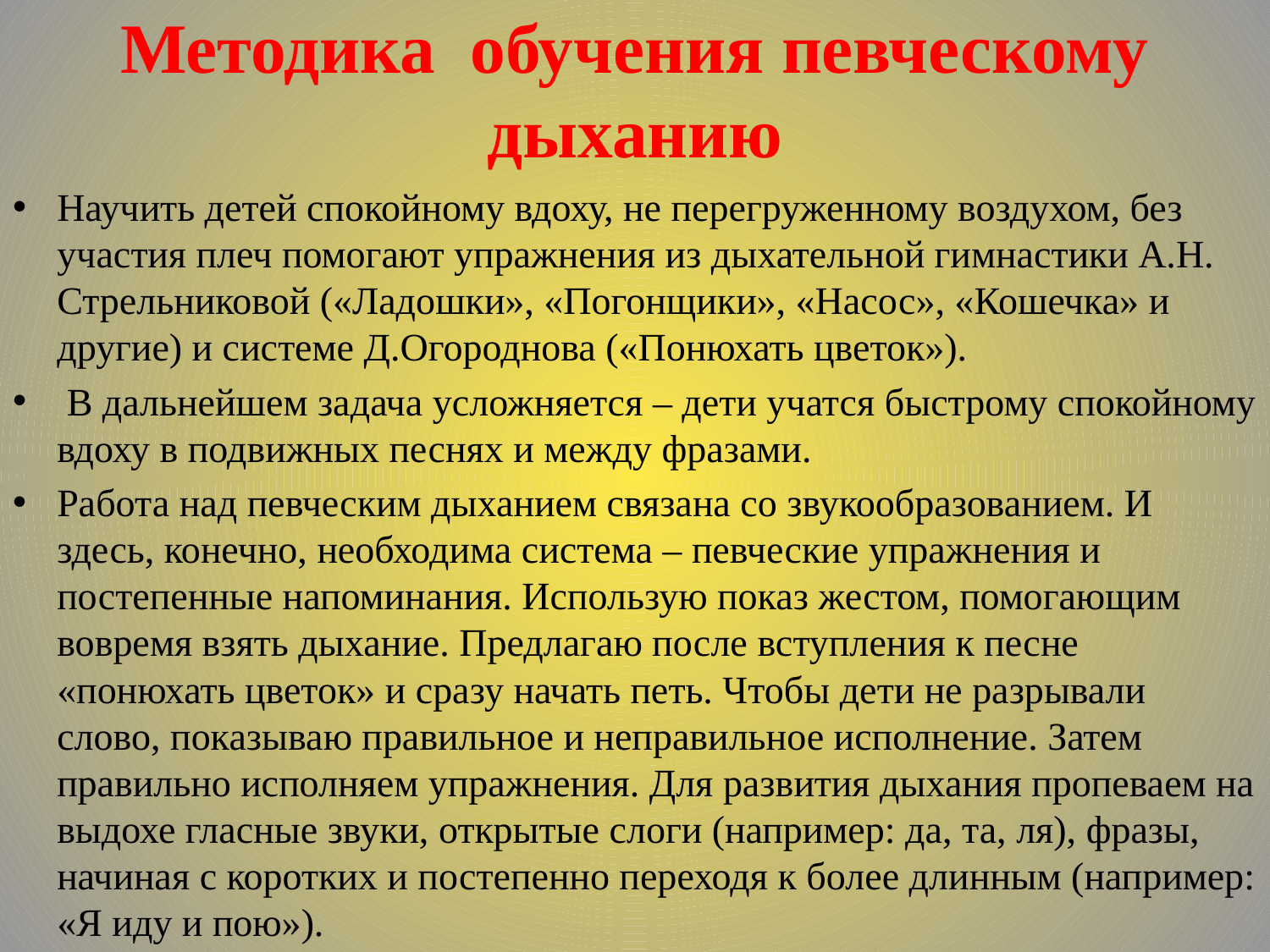

# Методика  обучения певческому дыханию
Научить детей спокойному вдоху, не перегруженному воздухом, без участия плеч помогают упражнения из дыхательной гимнастики А.Н. Стрельниковой («Ладошки», «Погонщики», «Насос», «Кошечка» и другие) и системе Д.Огороднова («Понюхать цветок»).
 В дальнейшем задача усложняется – дети учатся быстрому спокойному вдоху в подвижных песнях и между фразами.
Работа над певческим дыханием связана со звукообразованием. И здесь, конечно, необходима система – певческие упражнения и постепенные напоминания. Использую показ жестом, помогающим вовремя взять дыхание. Предлагаю после вступления к песне «понюхать цветок» и сразу начать петь. Чтобы дети не разрывали слово, показываю правильное и неправильное исполнение. Затем правильно исполняем упражнения. Для развития дыхания пропеваем на выдохе гласные звуки, открытые слоги (например: да, та, ля), фразы, начиная с коротких и постепенно переходя к более длинным (например: «Я иду и пою»).